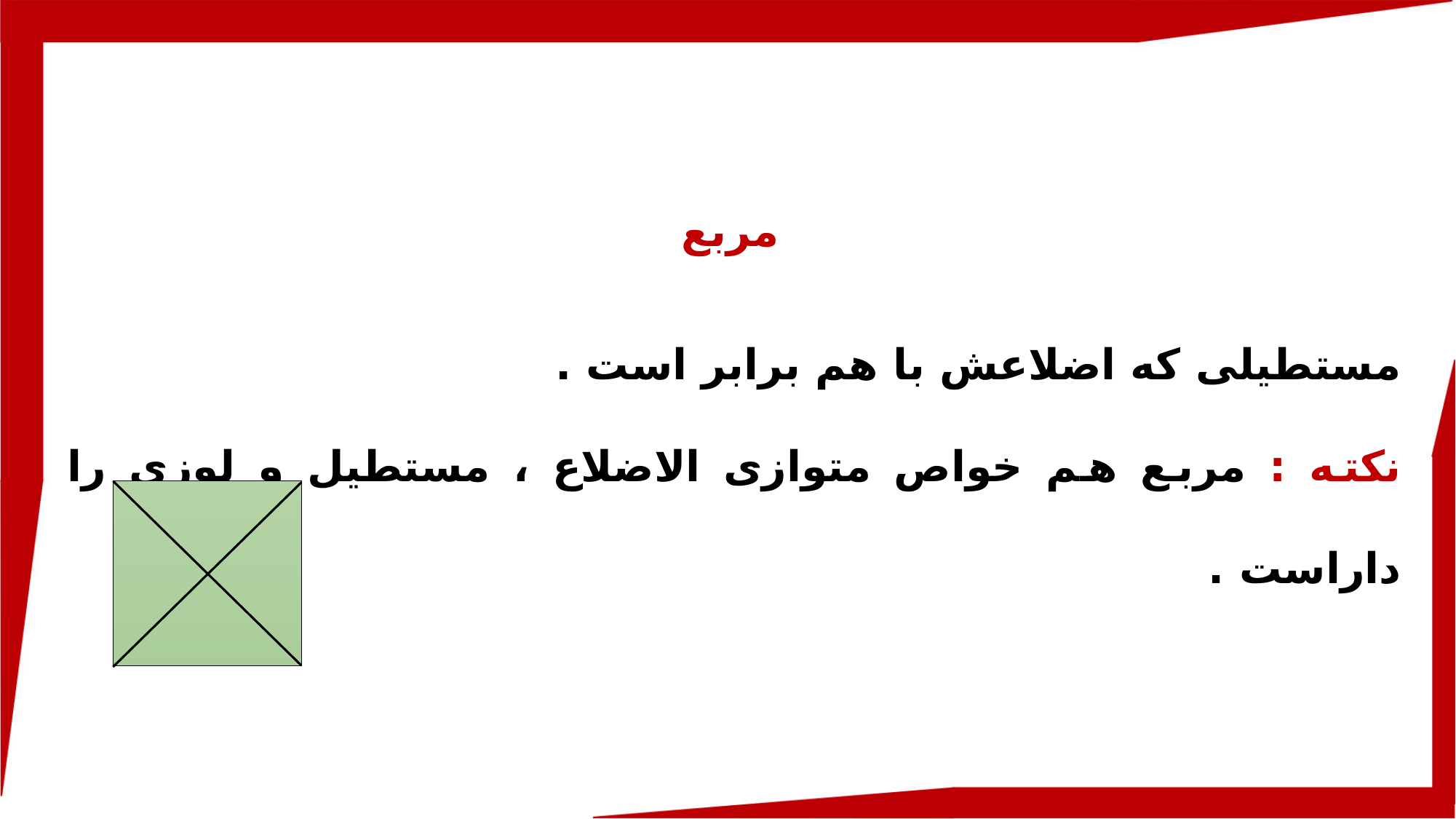

مربع
مستطیلی که اضلاعش با هم برابر است .
نکته : مربع هم خواص متوازی الاضلاع ، مستطیل و لوزی را داراست .